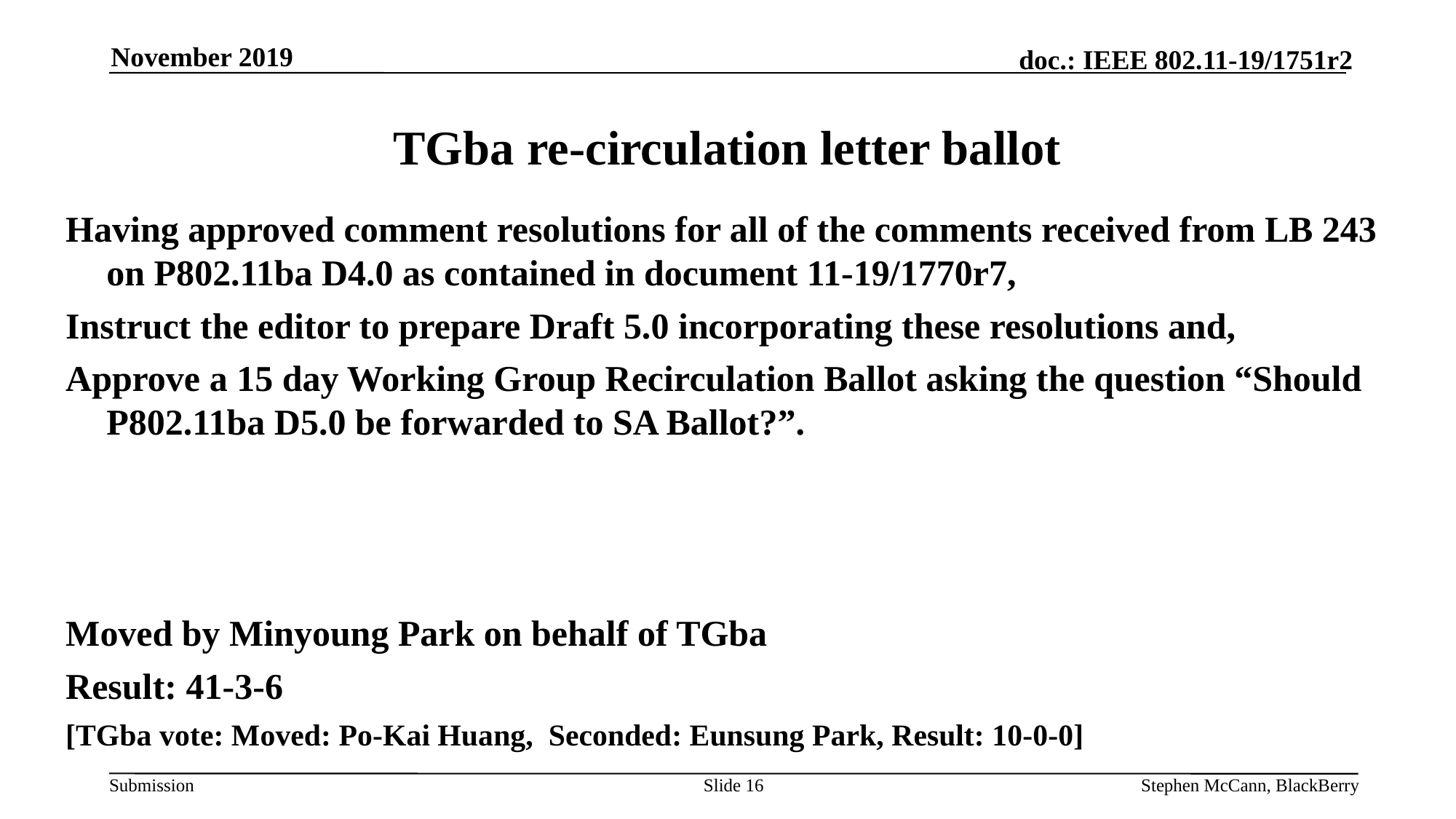

November 2019
# TGba re-circulation letter ballot
Having approved comment resolutions for all of the comments received from LB 243 on P802.11ba D4.0 as contained in document 11-19/1770r7,
Instruct the editor to prepare Draft 5.0 incorporating these resolutions and,
Approve a 15 day Working Group Recirculation Ballot asking the question “Should P802.11ba D5.0 be forwarded to SA Ballot?”.

Moved by Minyoung Park on behalf of TGba
Result: 41-3-6
[TGba vote: Moved: Po-Kai Huang,  Seconded: Eunsung Park, Result: 10-0-0]

Slide 16
Stephen McCann, BlackBerry